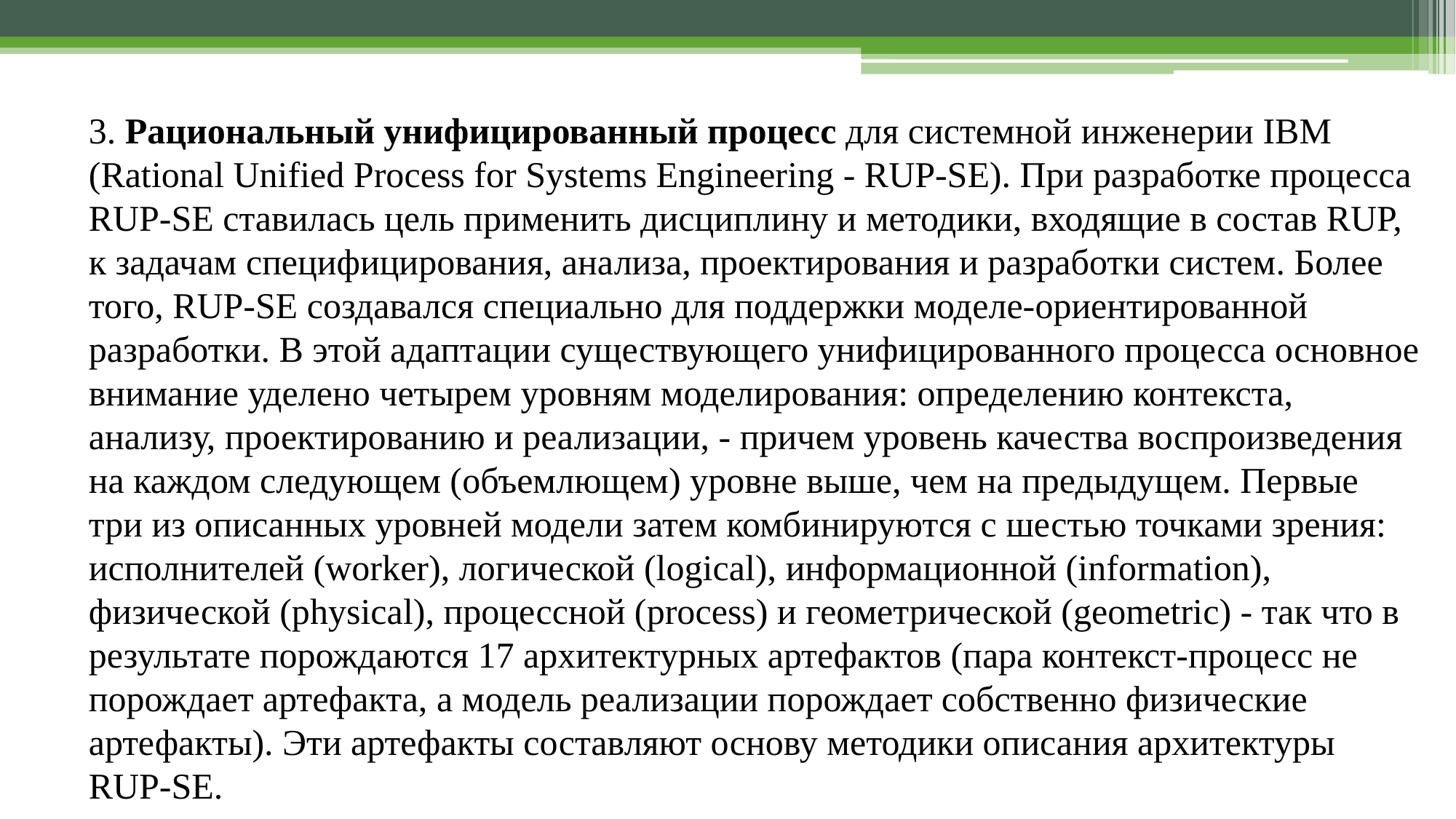

3. Рациональный унифицированный процесс для системной инженерии IBM (Rational Unified Process for Systems Engineering - RUP-SE). При разработке процесса RUP-SE ставилась цель применить дисциплину и методики, входящие в состав RUP, к задачам специфицирования, анализа, проектирования и разработки систем. Более того, RUP-SE создавался специально для поддержки моделе-ориентированной разработки. В этой адаптации существующего унифицированного процесса основное внимание уделено четырем уровням моделирования: определению контекста, анализу, проектированию и реализации, - причем уровень качества воспроизведения на каждом следующем (объемлющем) уровне выше, чем на предыдущем. Первые три из описанных уровней модели затем комбинируются с шестью точками зрения: исполнителей (worker), логической (logical), информационной (information), физической (physical), процессной (process) и геометрической (geometric) - так что в результате порождаются 17 архитектурных артефактов (пара контекст-процесс не порождает артефакта, а модель реализации порождает собственно физические артефакты). Эти артефакты составляют основу методики описания архитектуры RUP-SE.